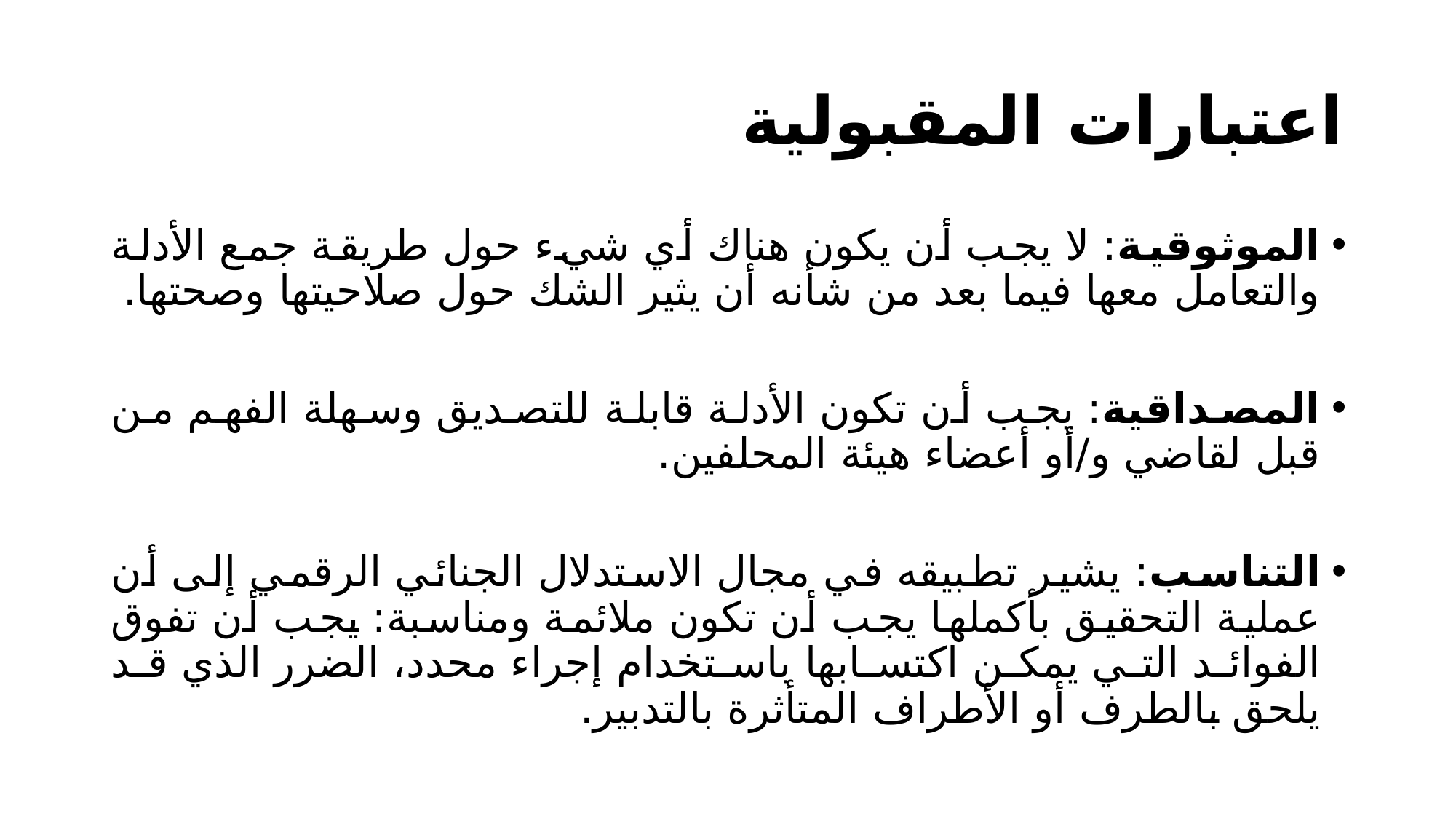

# اعتبارات المقبولية
الموثوقية: لا يجب أن يكون هناك أي شيء حول طريقة جمع الأدلة والتعامل معها فيما بعد من شأنه أن يثير الشك حول صلاحيتها وصحتها.

المصداقية: يجب أن تكون الأدلة قابلة للتصديق وسهلة الفهم من قبل لقاضي و/أو أعضاء هيئة المحلفين.

التناسب: يشير تطبيقه في مجال الاستدلال الجنائي الرقمي إلى أن عملية التحقيق بأكملها يجب أن تكون ملائمة ومناسبة: يجب أن تفوق الفوائد التي يمكن اكتسابها باستخدام إجراء محدد، الضرر الذي قد يلحق بالطرف أو الأطراف المتأثرة بالتدبير.